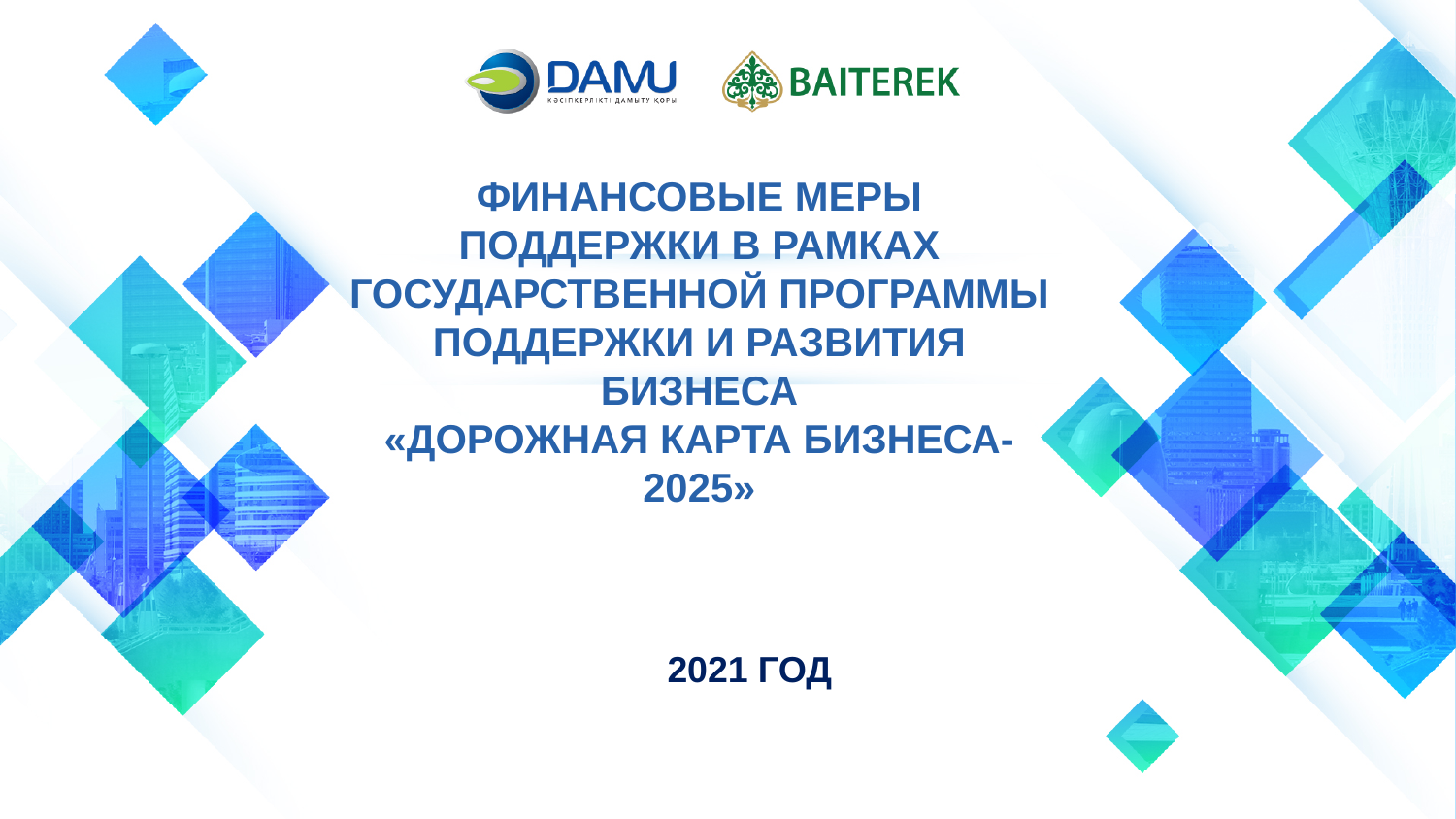

# финансовые меры поддержки в рамках государственной программы поддержки и развития бизнеса «дорожная карта бизнеса-2025»
     2021 год